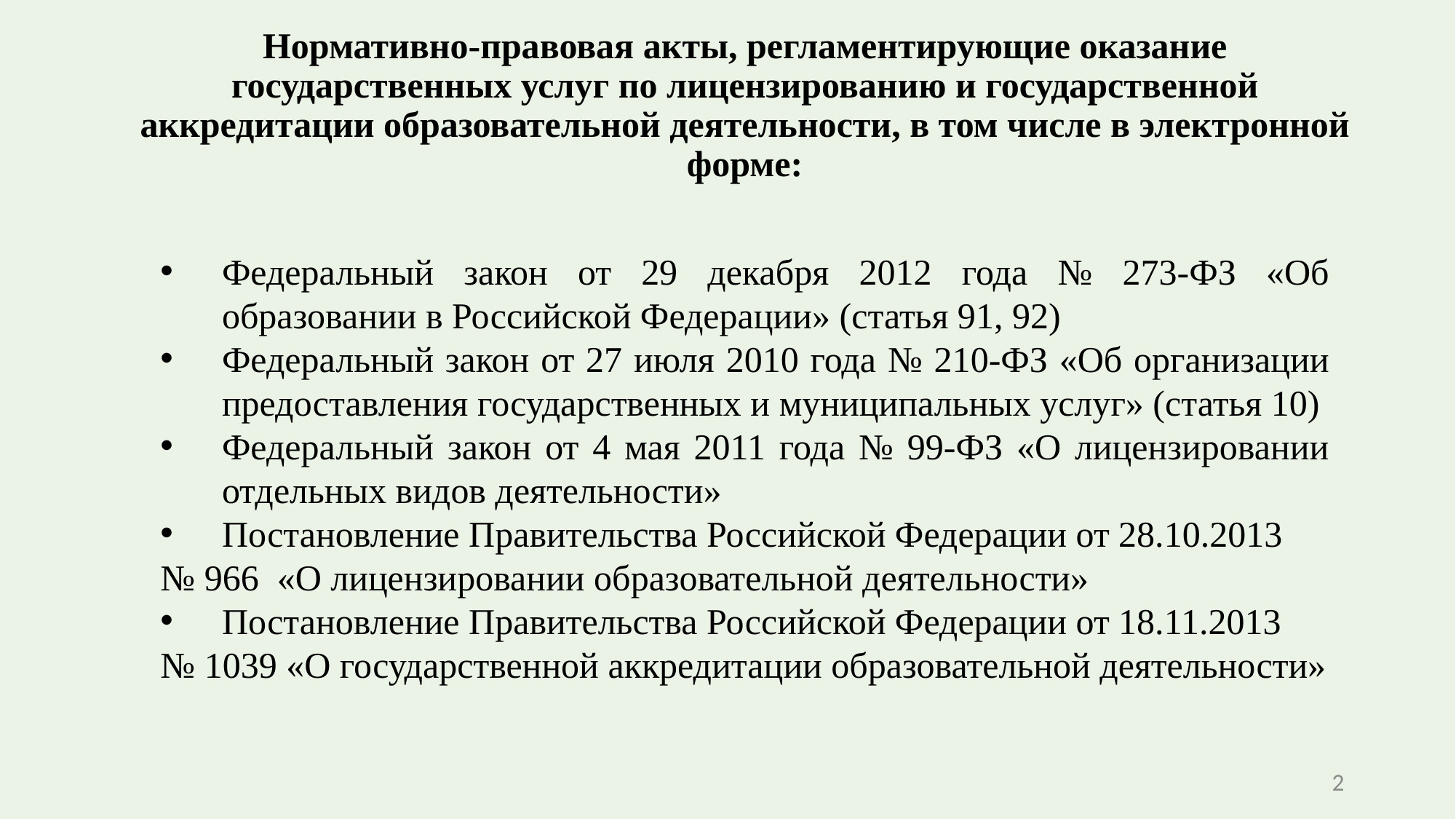

# Нормативно-правовая акты, регламентирующие оказание государственных услуг по лицензированию и государственной аккредитации образовательной деятельности, в том числе в электронной форме:
Федеральный закон от 29 декабря 2012 года № 273-ФЗ «Об образовании в Российской Федерации» (статья 91, 92)
Федеральный закон от 27 июля 2010 года № 210-ФЗ «Об организации предоставления государственных и муниципальных услуг» (статья 10)
Федеральный закон от 4 мая 2011 года № 99-ФЗ «О лицензировании отдельных видов деятельности»
Постановление Правительства Российской Федерации от 28.10.2013
№ 966  «О лицензировании образовательной деятельности»
Постановление Правительства Российской Федерации от 18.11.2013
№ 1039 «О государственной аккредитации образовательной деятельности»
2